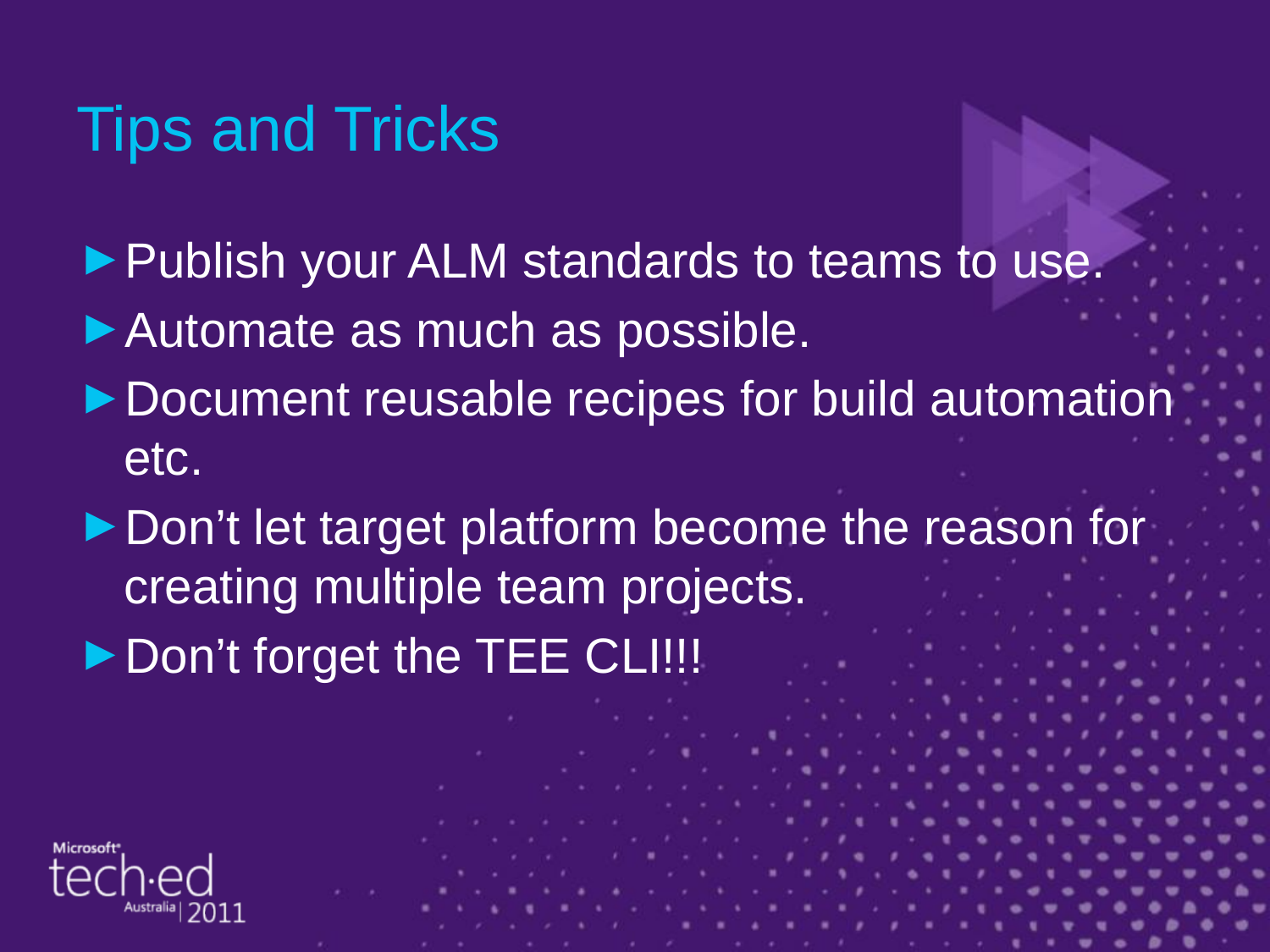

# Tips and Tricks
Publish your ALM standards to teams to use.
Automate as much as possible.
Document reusable recipes for build automation etc.
Don’t let target platform become the reason for creating multiple team projects.
Don’t forget the TEE CLI!!!